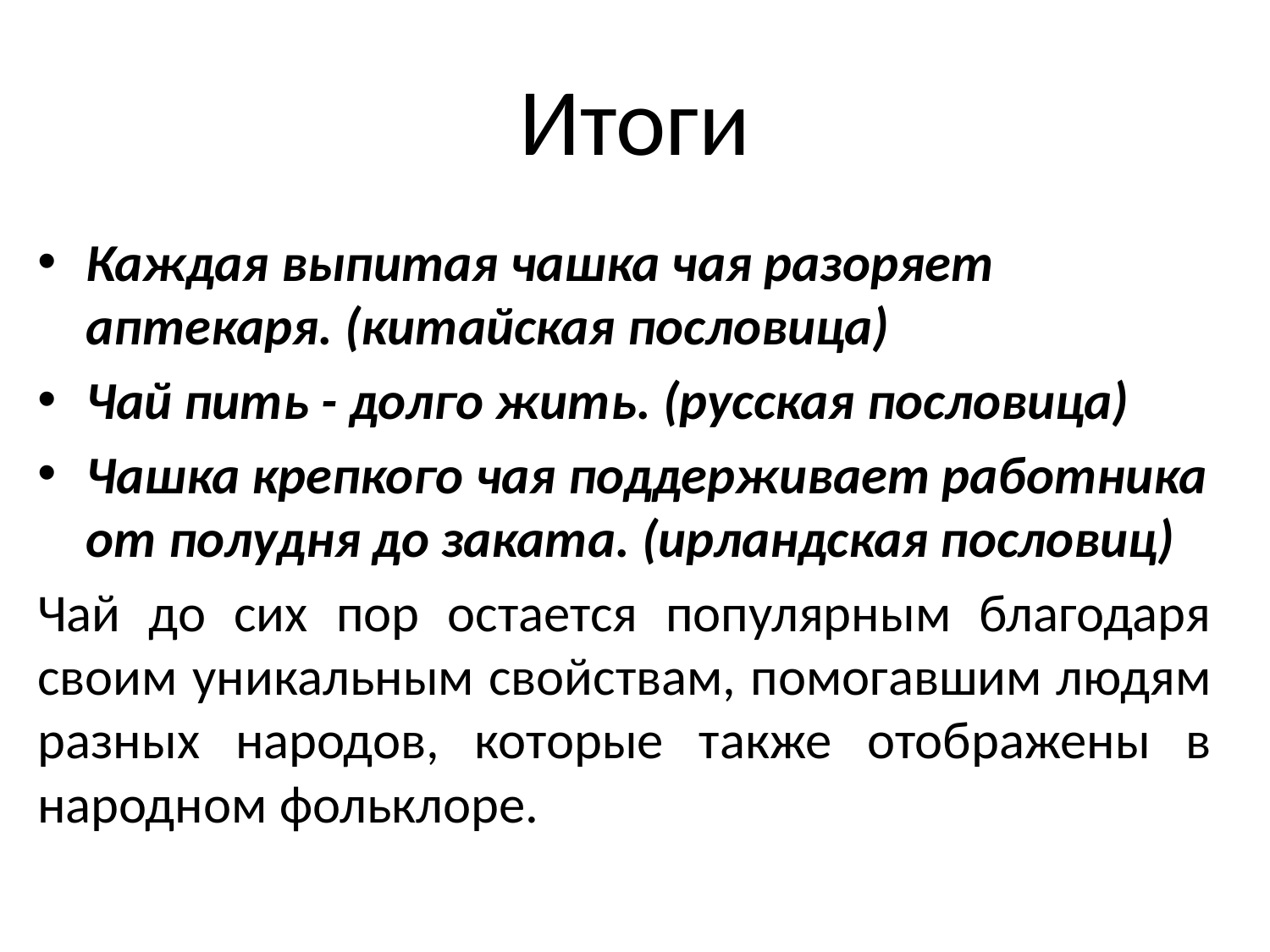

# Итоги
Каждая выпитая чашка чая разоряет аптекаря. (китайская пословица)
Чай пить - долго жить. (русская пословица)
Чашка крепкого чая поддерживает работника от полудня до заката. (ирландская пословиц)
Чай до сих пор остается популярным благодаря своим уникальным свойствам, помогавшим людям разных народов, которые также отображены в народном фольклоре.